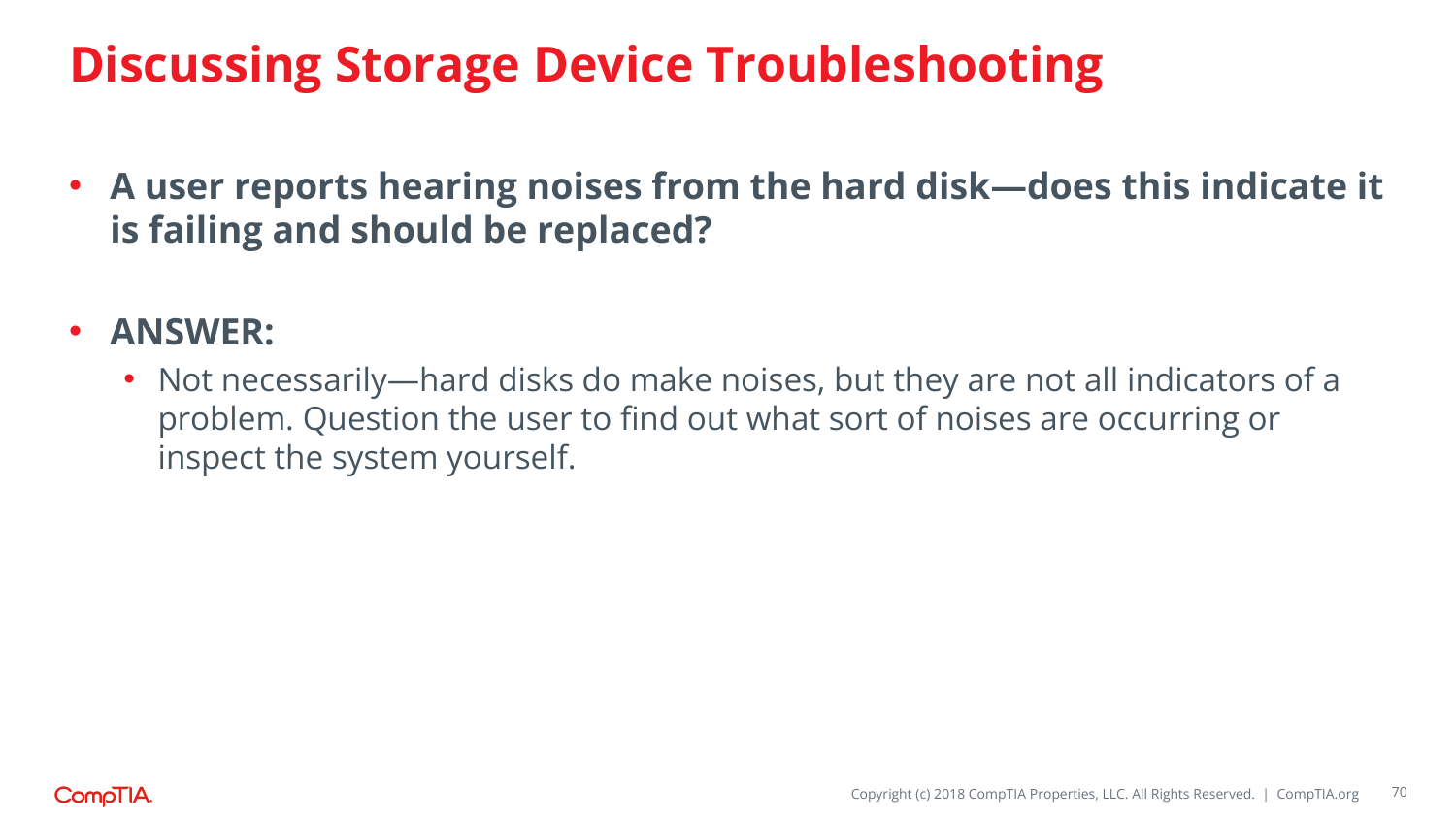

# Discussing Storage Device Troubleshooting
A user reports hearing noises from the hard disk—does this indicate it is failing and should be replaced?

ANSWER:
Not necessarily—hard disks do make noises, but they are not all indicators of a problem. Question the user to find out what sort of noises are occurring or inspect the system yourself.

70